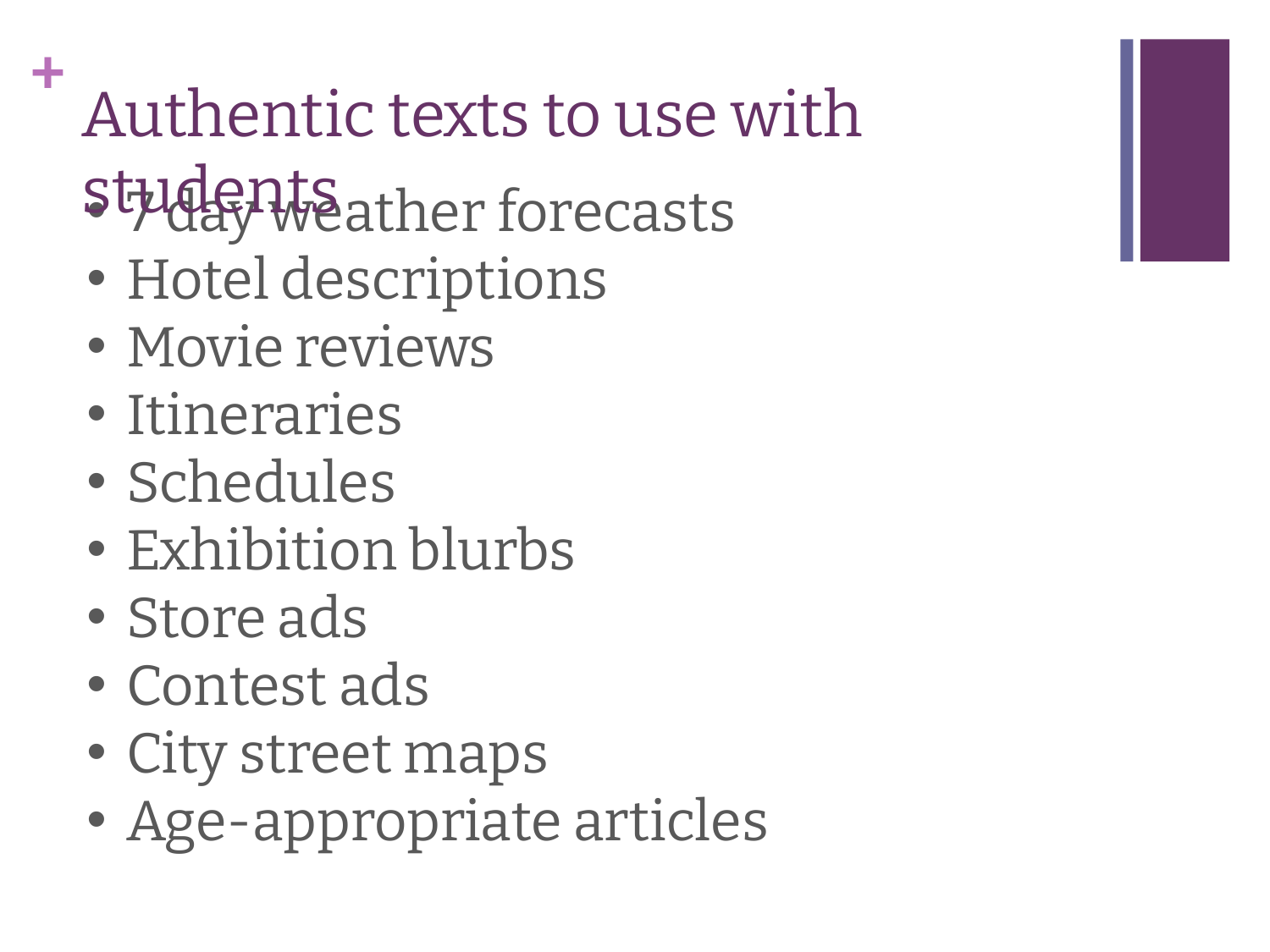

# Authentic texts to use with students
7 day weather forecasts
Hotel descriptions
Movie reviews
Itineraries
Schedules
Exhibition blurbs
Store ads
Contest ads
City street maps
Age-appropriate articles